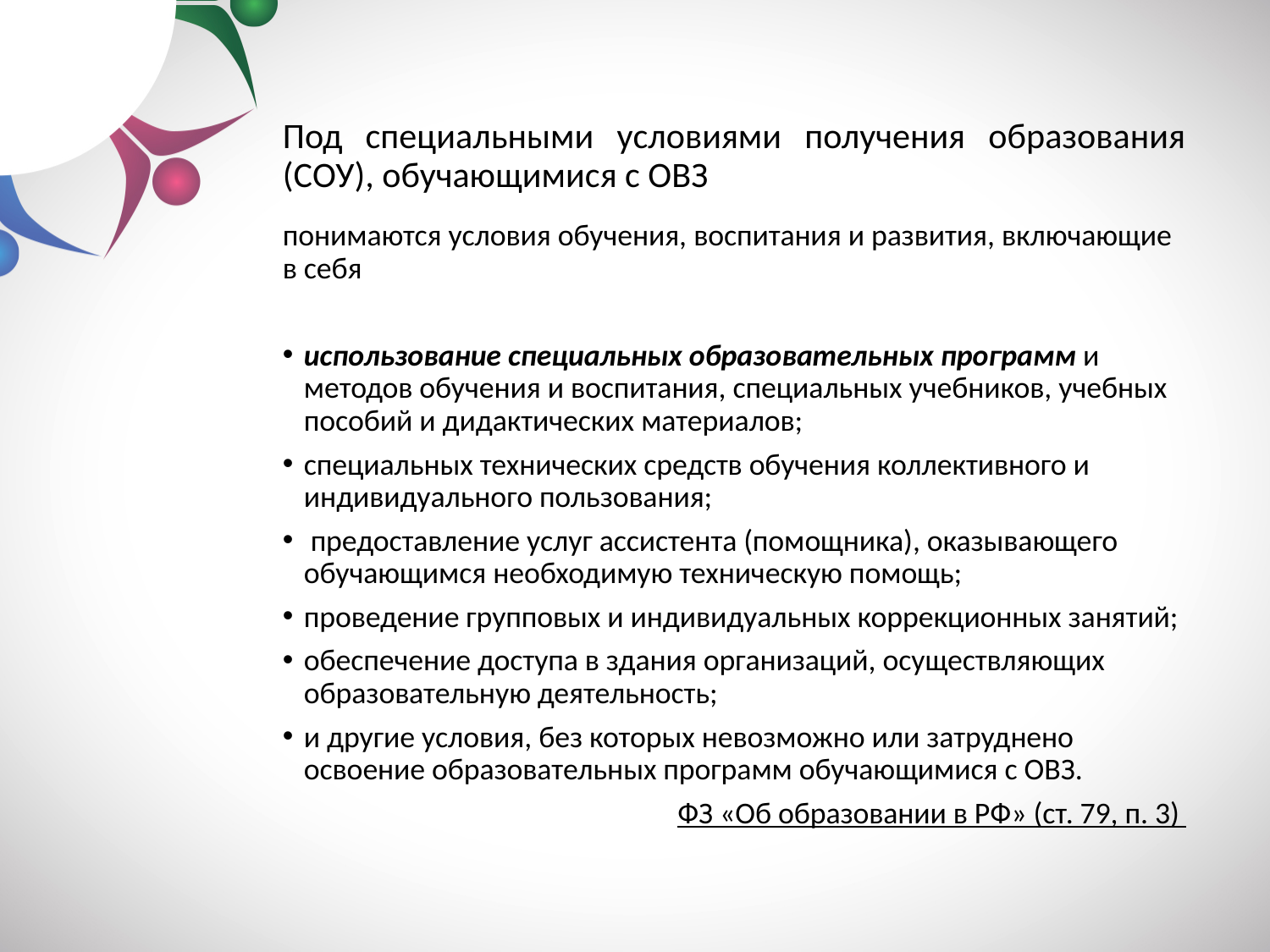

# Под специальными условиями получения образования (СОУ), обучающимися с ОВЗ
понимаются условия обучения, воспитания и развития, включающие в себя

использование специальных образовательных программ и методов обучения и воспитания, специальных учебников, учебных пособий и дидактических материалов;
специальных технических средств обучения коллективного и индивидуального пользования;
 предоставление услуг ассистента (помощника), оказывающего обучающимся необходимую техническую помощь;
проведение групповых и индивидуальных коррекционных занятий;
обеспечение доступа в здания организаций, осуществляющих образовательную деятельность;
и другие условия, без которых невозможно или затруднено освоение образовательных программ обучающимися с ОВЗ.
ФЗ «Об образовании в РФ» (ст. 79, п. 3)